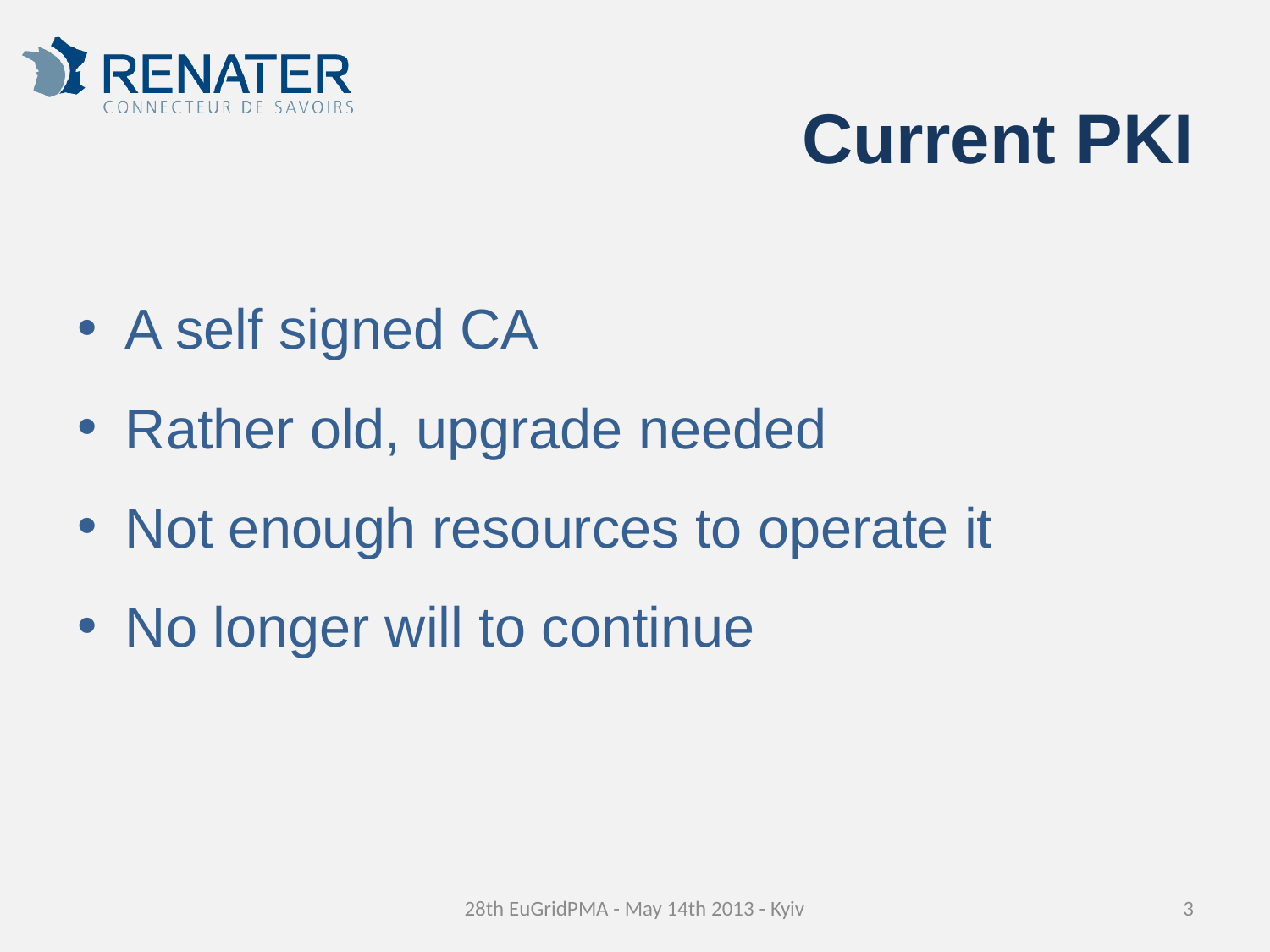

# Current PKI
A self signed CA
Rather old, upgrade needed
Not enough resources to operate it
No longer will to continue

28th EuGridPMA - May 14th 2013 - Kyiv
3